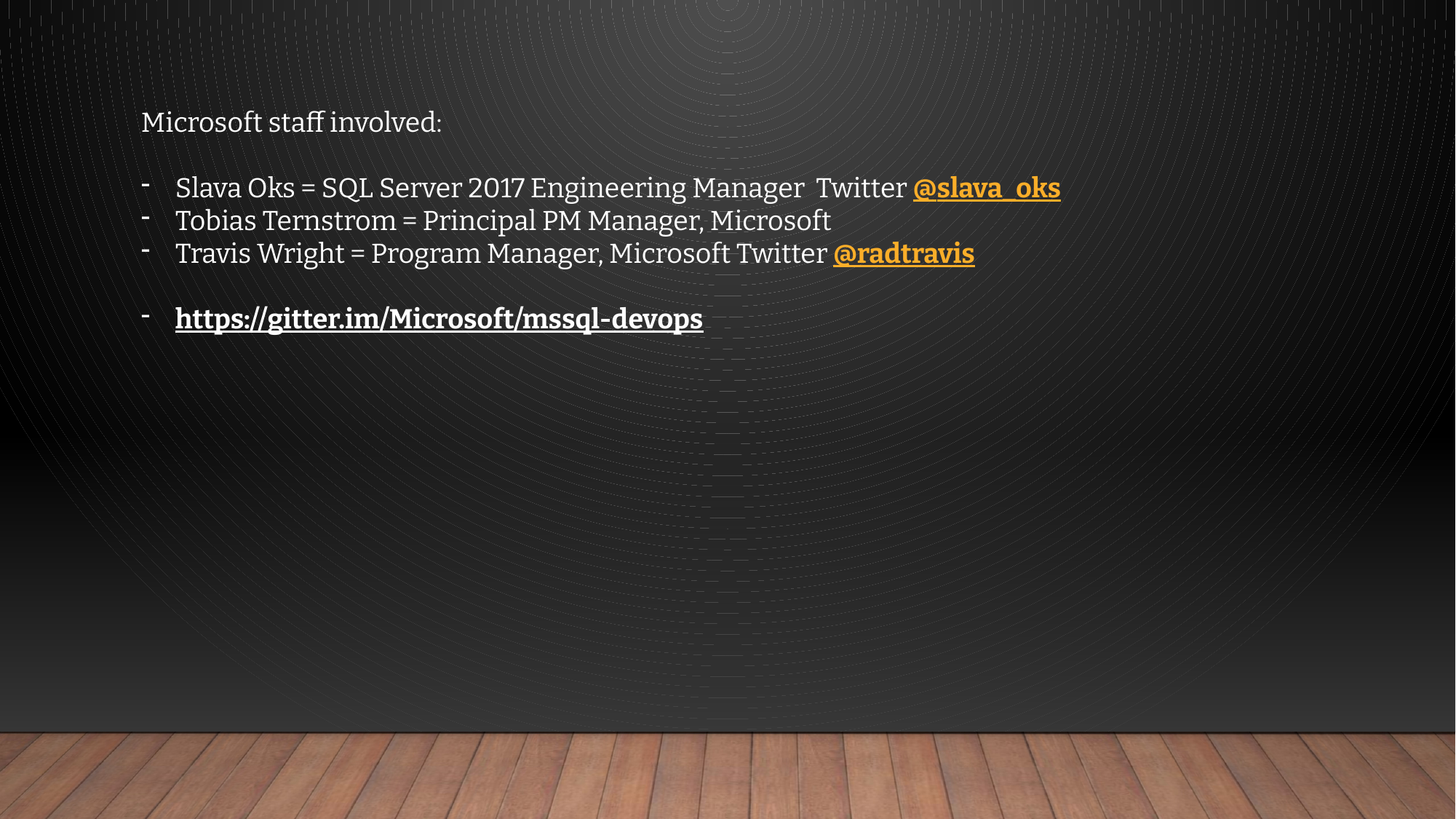

Microsoft staff involved:

Slava Oks = SQL Server 2017 Engineering Manager  Twitter @slava_oks
Tobias Ternstrom = Principal PM Manager, Microsoft
Travis Wright = Program Manager, Microsoft Twitter @radtravis

https://gitter.im/Microsoft/mssql-devops